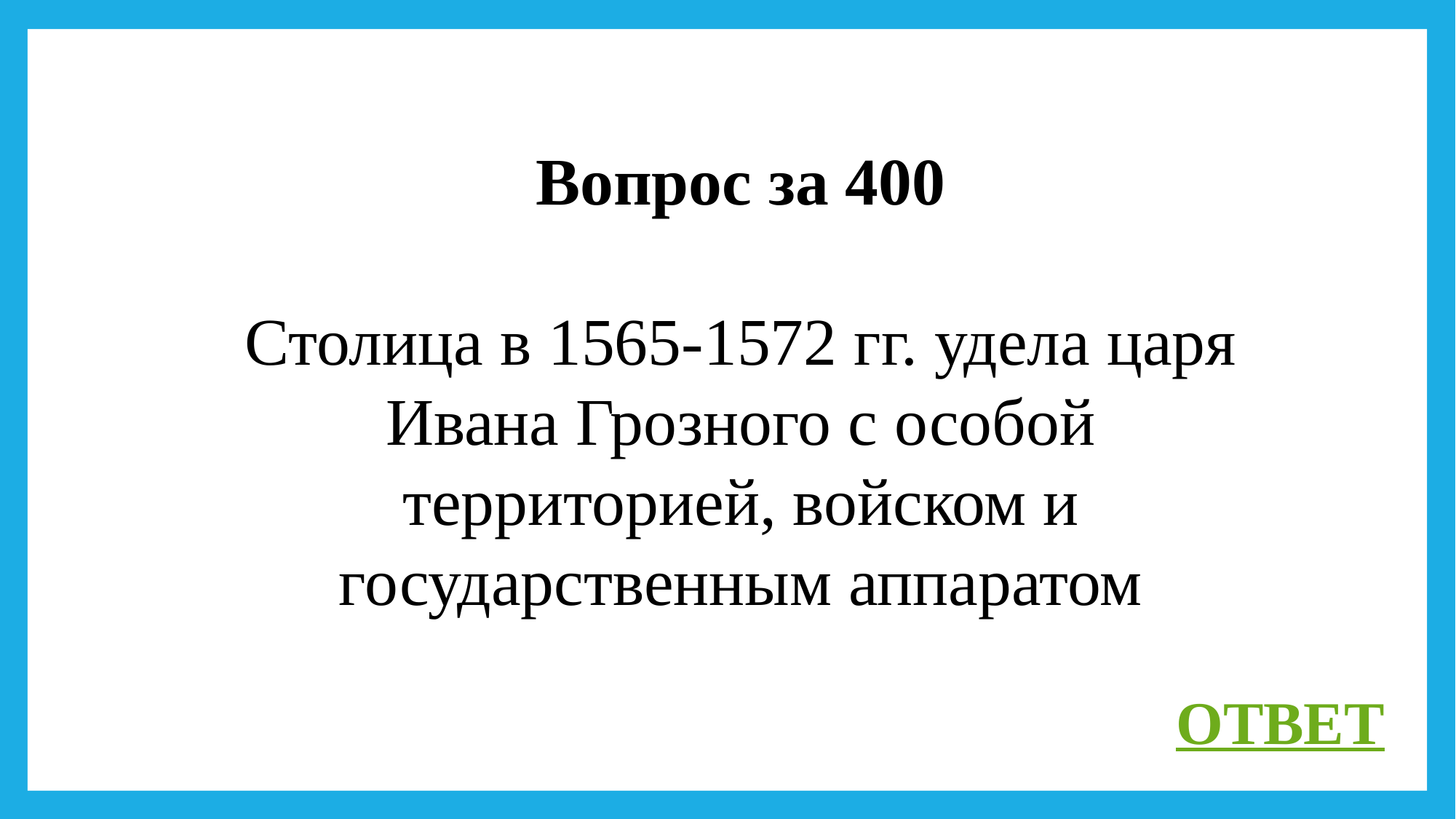

Вопрос за 400

Столица в 1565-1572 гг. удела царя Ивана Грозного с особой территорией, войском и государственным аппаратом
ОТВЕТ